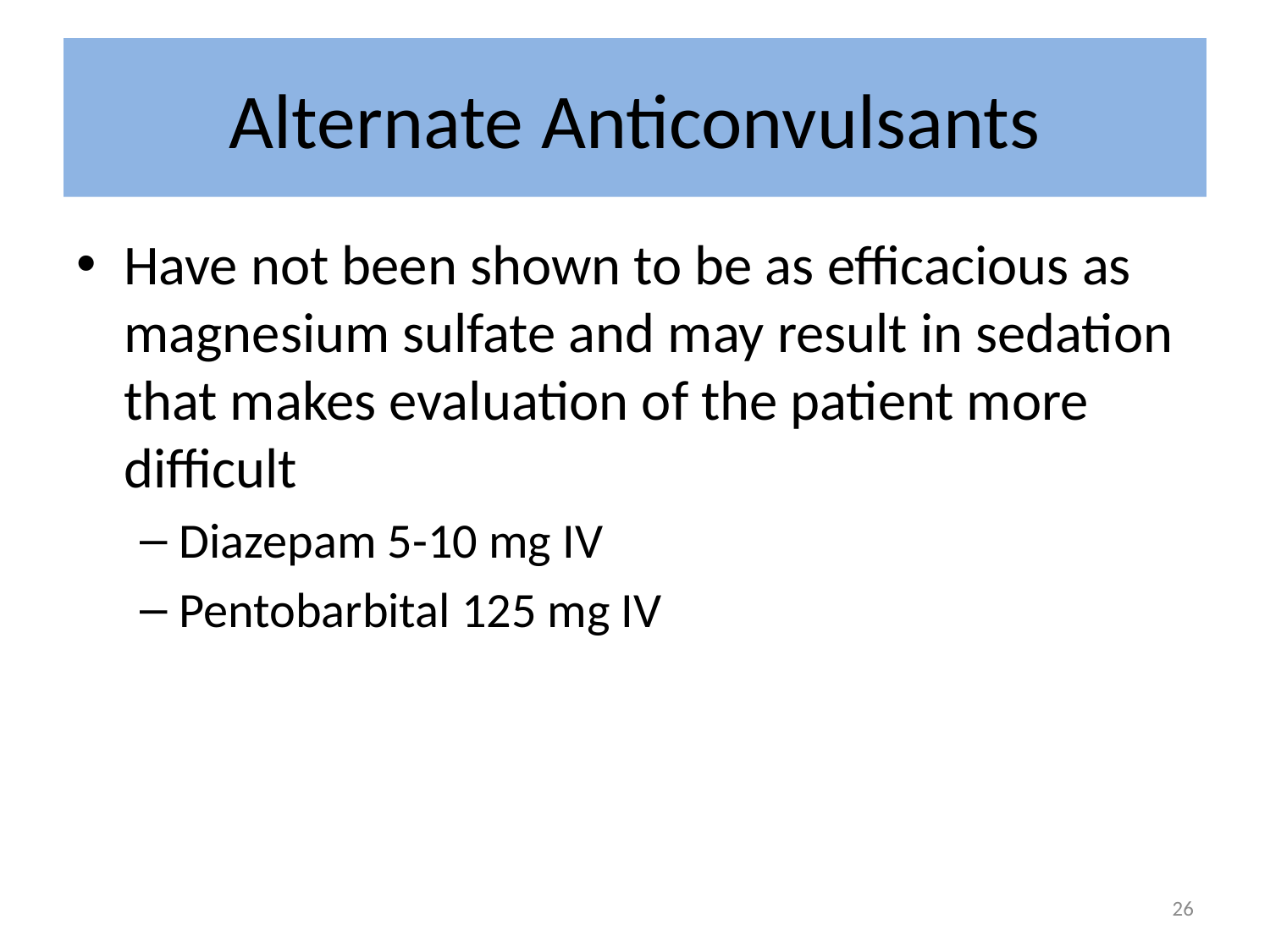

# Alternate Anticonvulsants
Have not been shown to be as efficacious as magnesium sulfate and may result in sedation that makes evaluation of the patient more difficult
Diazepam 5-10 mg IV
Pentobarbital 125 mg IV
26